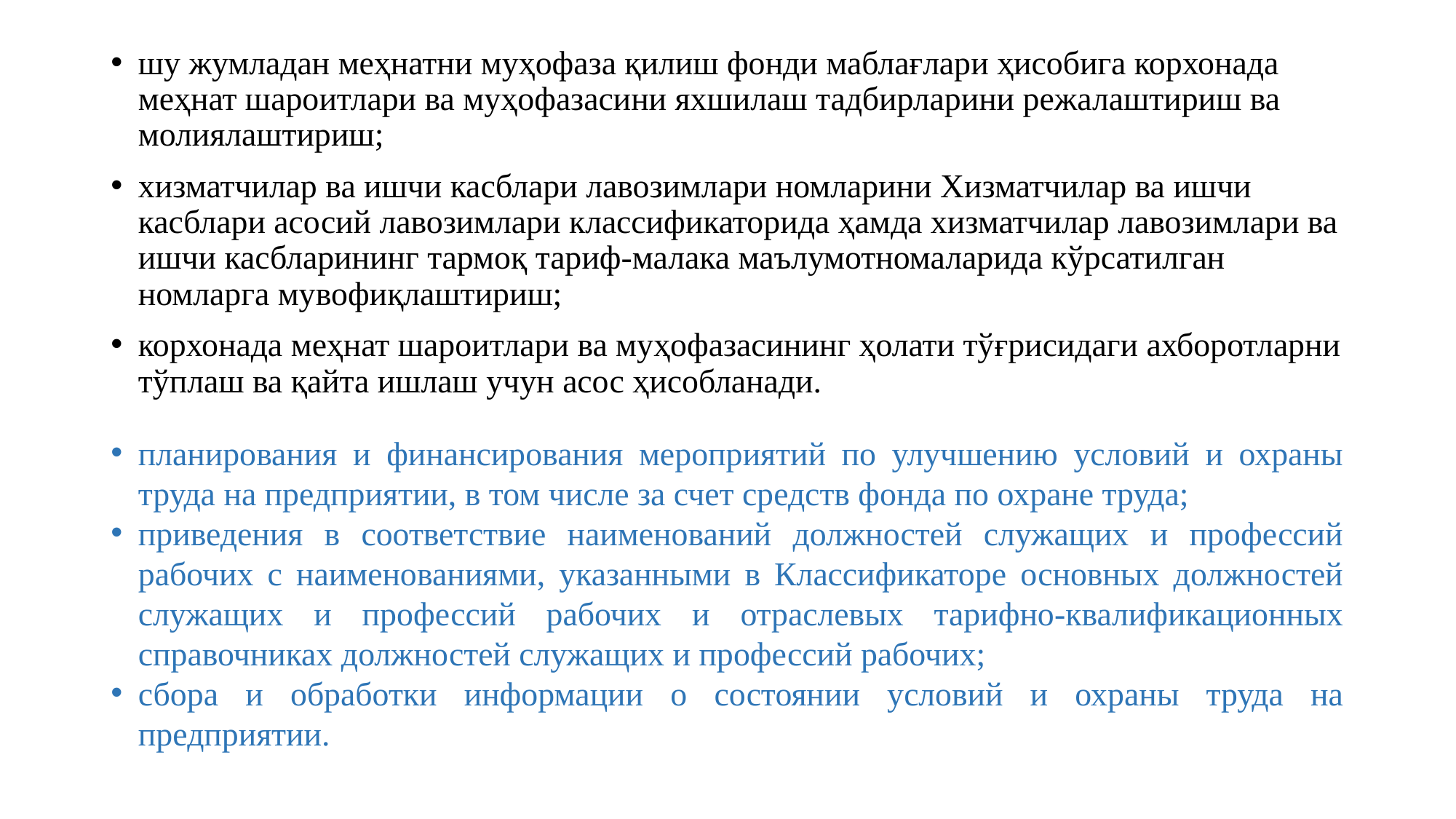

шу жумладан меҳнатни муҳофаза қилиш фонди маблағлари ҳисобига корхонада меҳнат шароитлари ва муҳофазасини яхшилаш тадбирларини режалаштириш ва молиялаштириш;
хизматчилар ва ишчи касблари лавозимлари номларини Хизматчилар ва ишчи касблари асосий лавозимлари классификаторида ҳамда хизматчилар лавозимлари ва ишчи касбларининг тармоқ тариф-малака маълумотномаларида кўрсатилган номларга мувофиқлаштириш;
корхонада меҳнат шароитлари ва муҳофазасининг ҳолати тўғрисидаги ахборотларни тўплаш ва қайта ишлаш учун асос ҳисобланади.

планирования и финансирования мероприятий по улучшению условий и охраны труда на предприятии, в том числе за счет средств фонда по охране труда;
приведения в соответствие наименований должностей служащих и профессий рабочих с наименованиями, указанными в Классификаторе основных должностей служащих и профессий рабочих и отраслевых тарифно-квалификационных справочниках должностей служащих и профессий рабочих;
сбора и обработки информации о состоянии условий и охраны труда на предприятии.